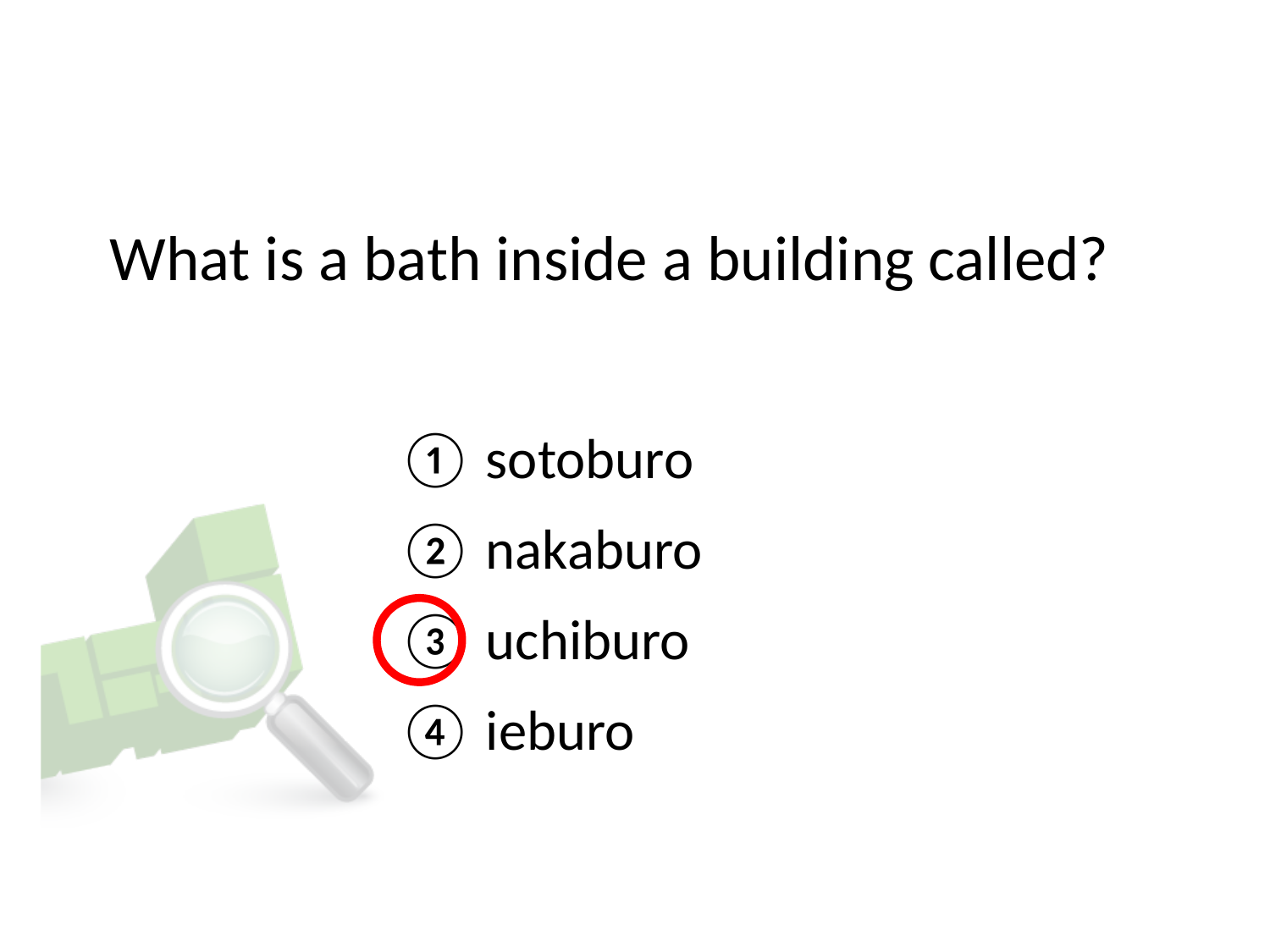

# What is a bath inside a building called?
① sotoburo
② nakaburo
③ uchiburo
④ ieburo